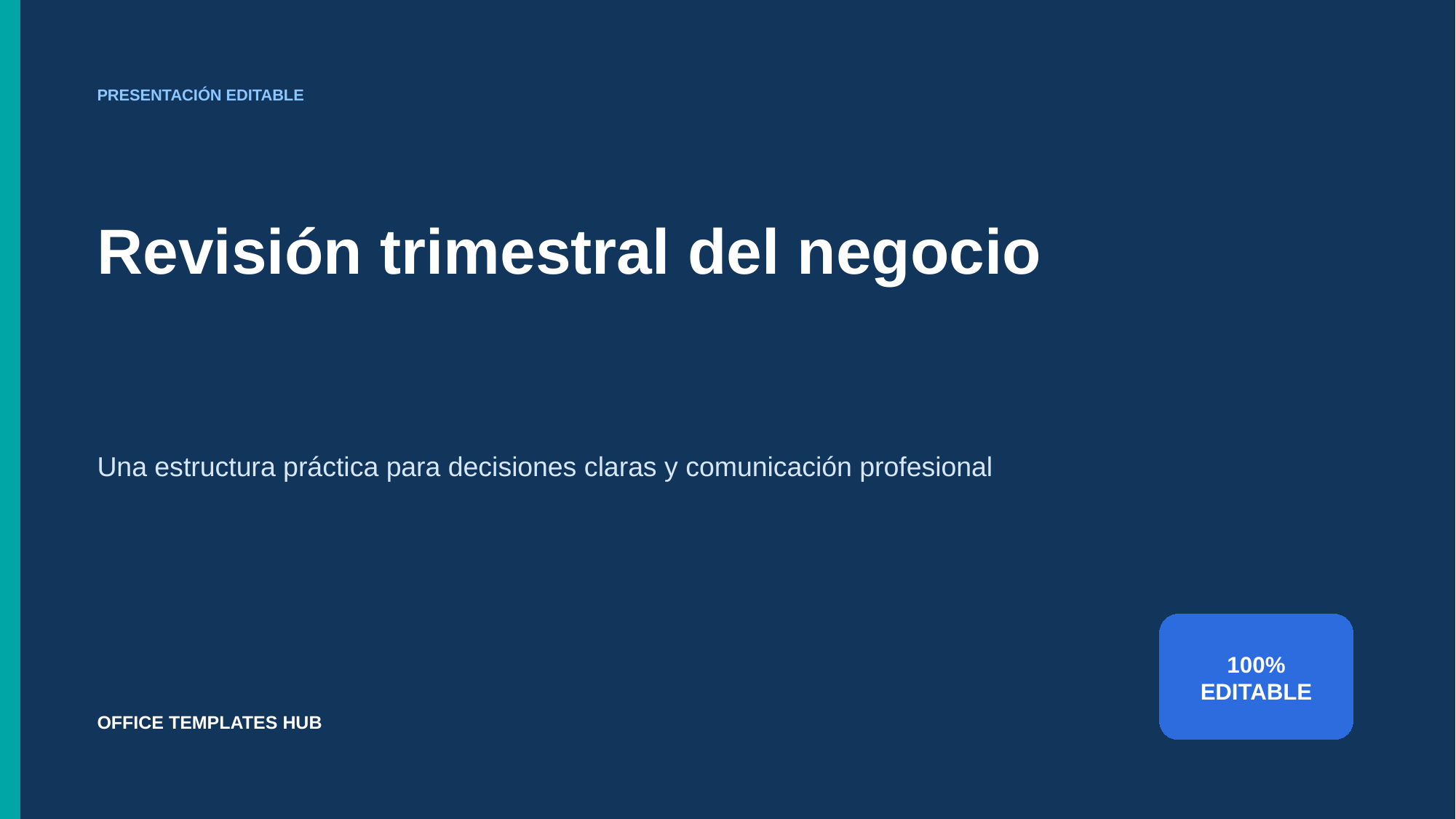

PRESENTACIÓN EDITABLE
Revisión trimestral del negocio
Una estructura práctica para decisiones claras y comunicación profesional

100%
EDITABLE
OFFICE TEMPLATES HUB